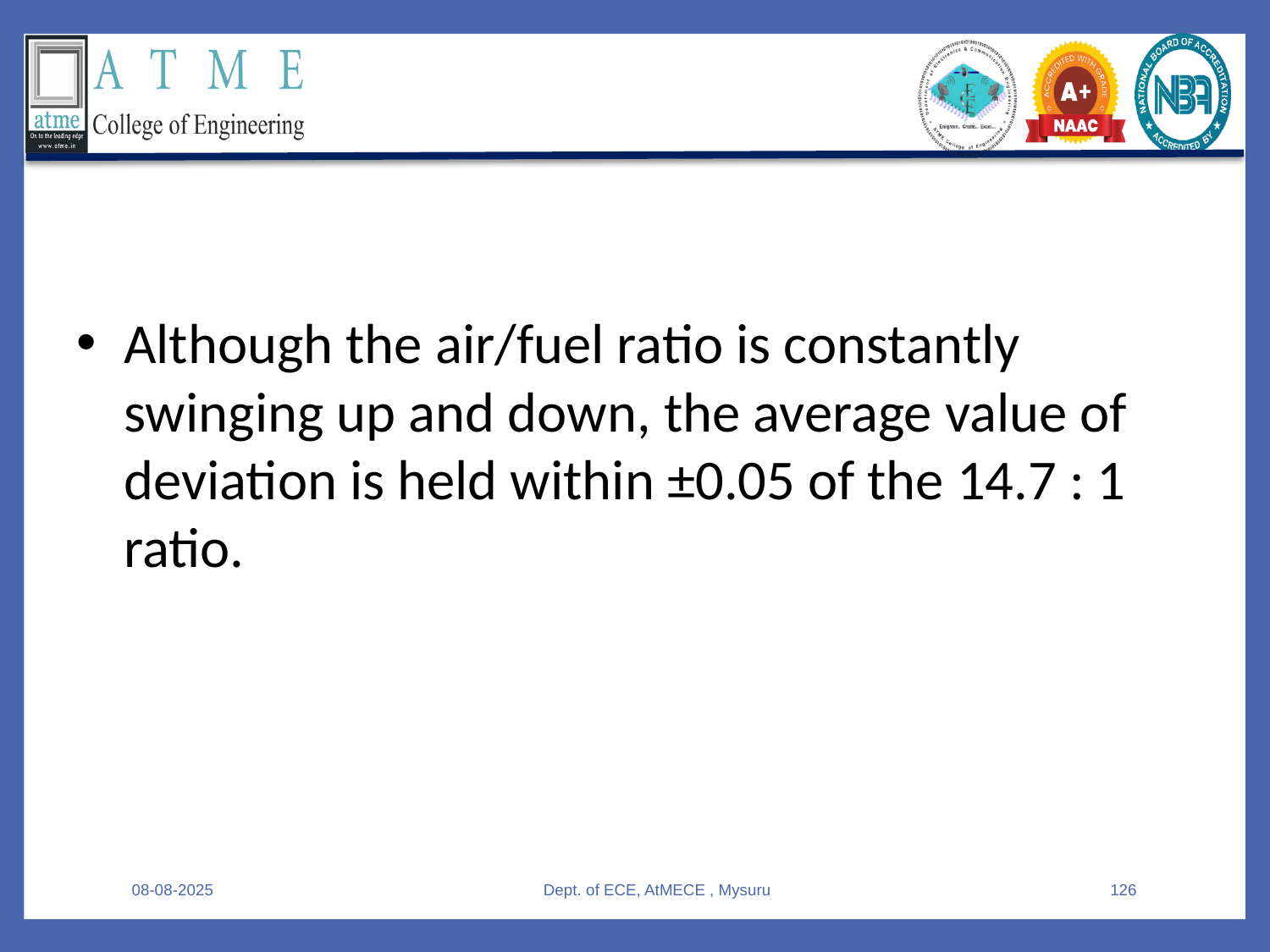

Although the air/fuel ratio is constantly swinging up and down, the average value of deviation is held within ±0.05 of the 14.7 : 1 ratio.

08-08-2025
Dept. of ECE, AtMECE , Mysuru
126